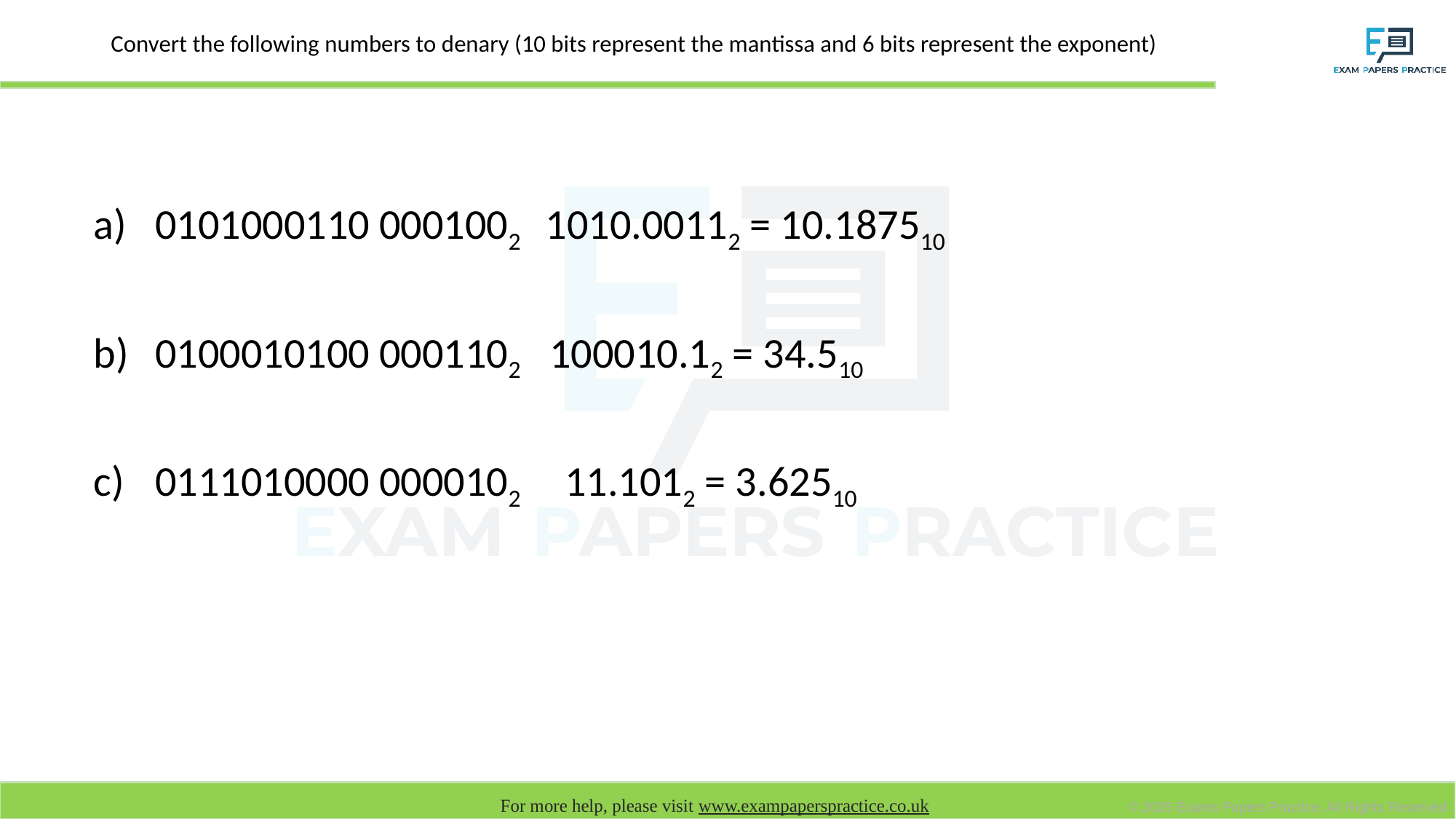

# Convert the following numbers to denary (10 bits represent the mantissa and 6 bits represent the exponent)

0101000110 0001002   1010.00112 = 10.187510

0100010100 0001102   100010.12 = 34.510

0111010000 0000102     11.1012 = 3.62510